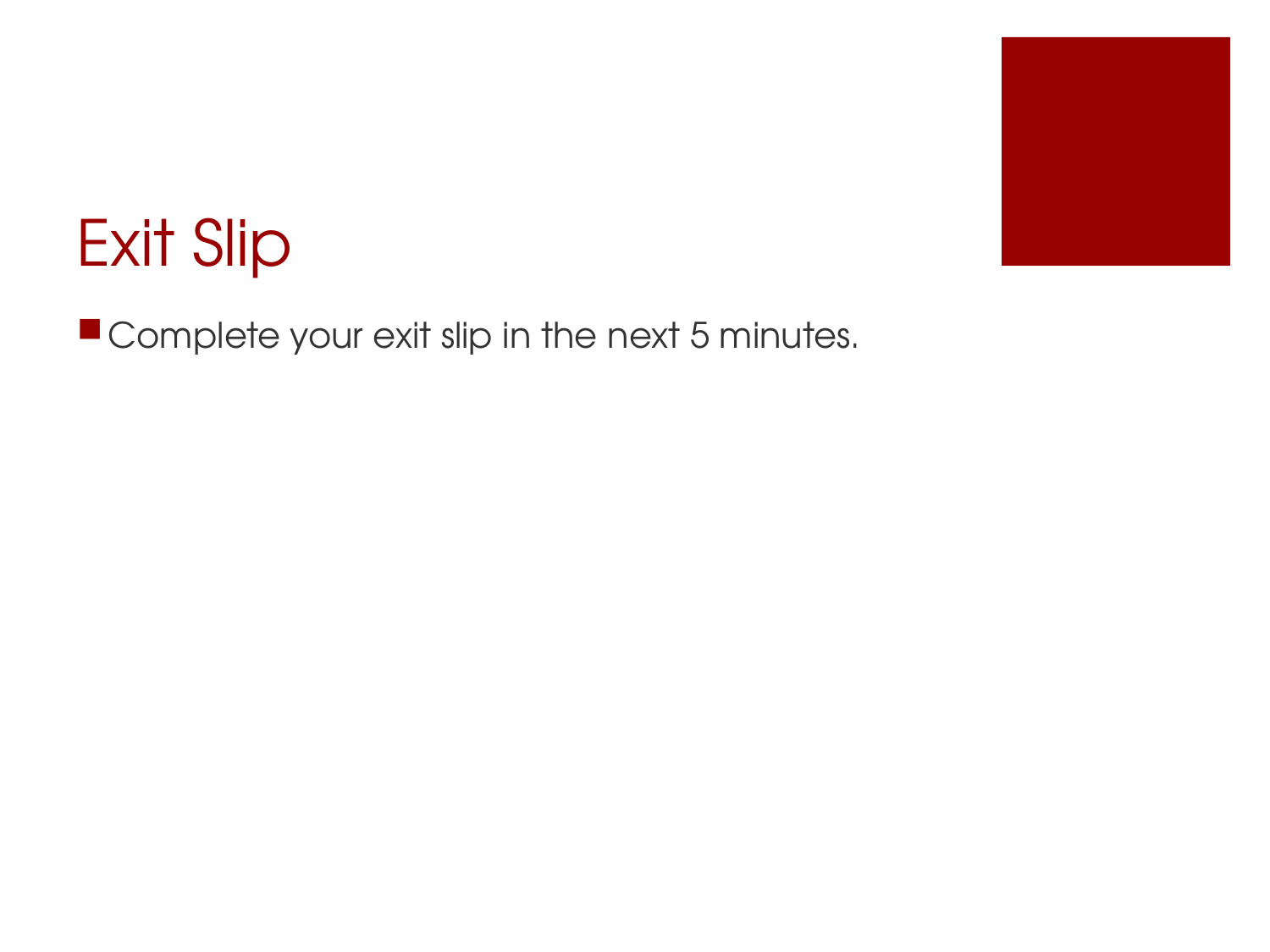

# Exit Slip
Complete your exit slip in the next 5 minutes.